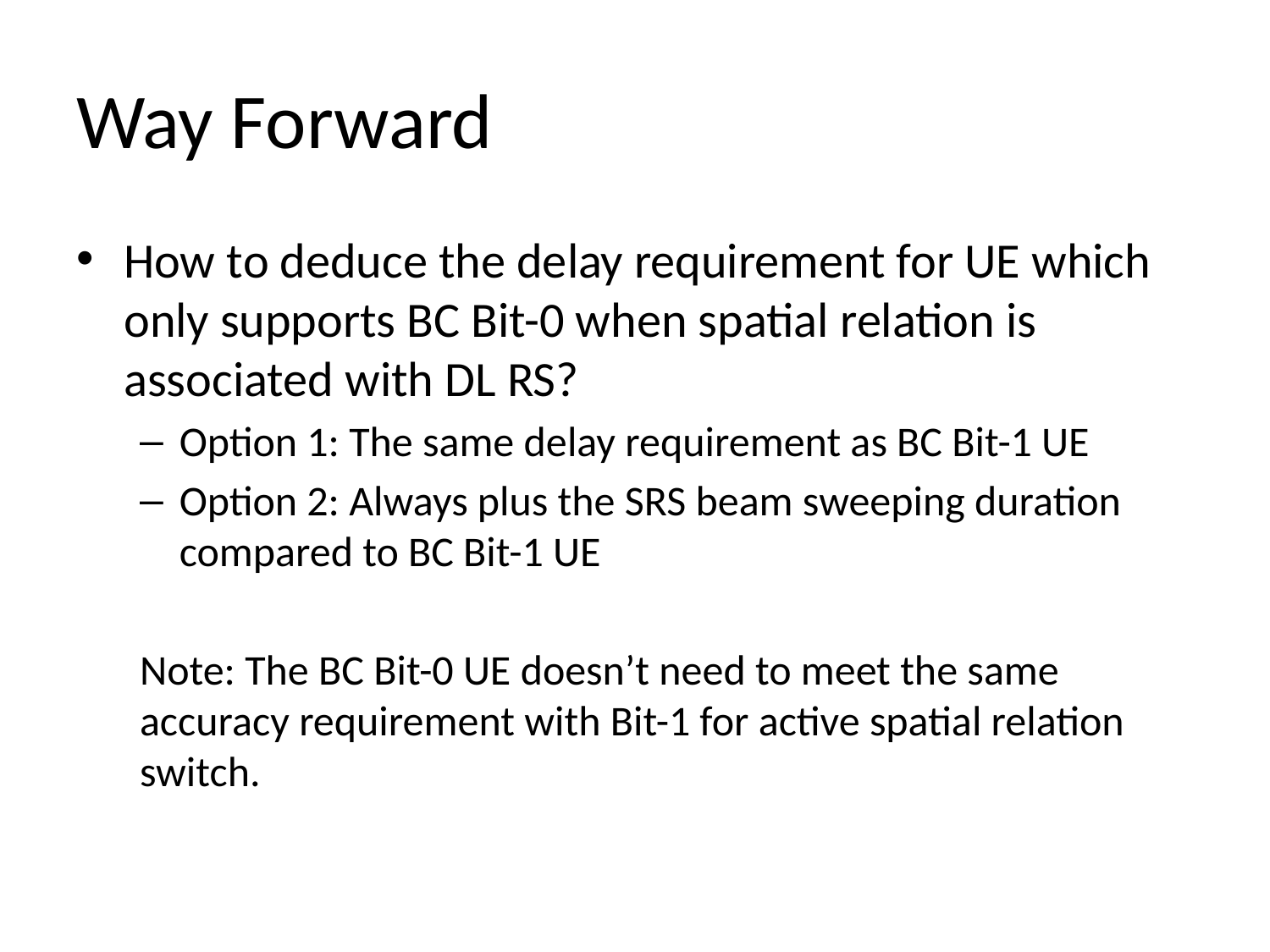

# Way Forward
How to deduce the delay requirement for UE which only supports BC Bit-0 when spatial relation is associated with DL RS?
Option 1: The same delay requirement as BC Bit-1 UE
Option 2: Always plus the SRS beam sweeping duration compared to BC Bit-1 UE

Note: The BC Bit-0 UE doesn’t need to meet the same accuracy requirement with Bit-1 for active spatial relation switch.